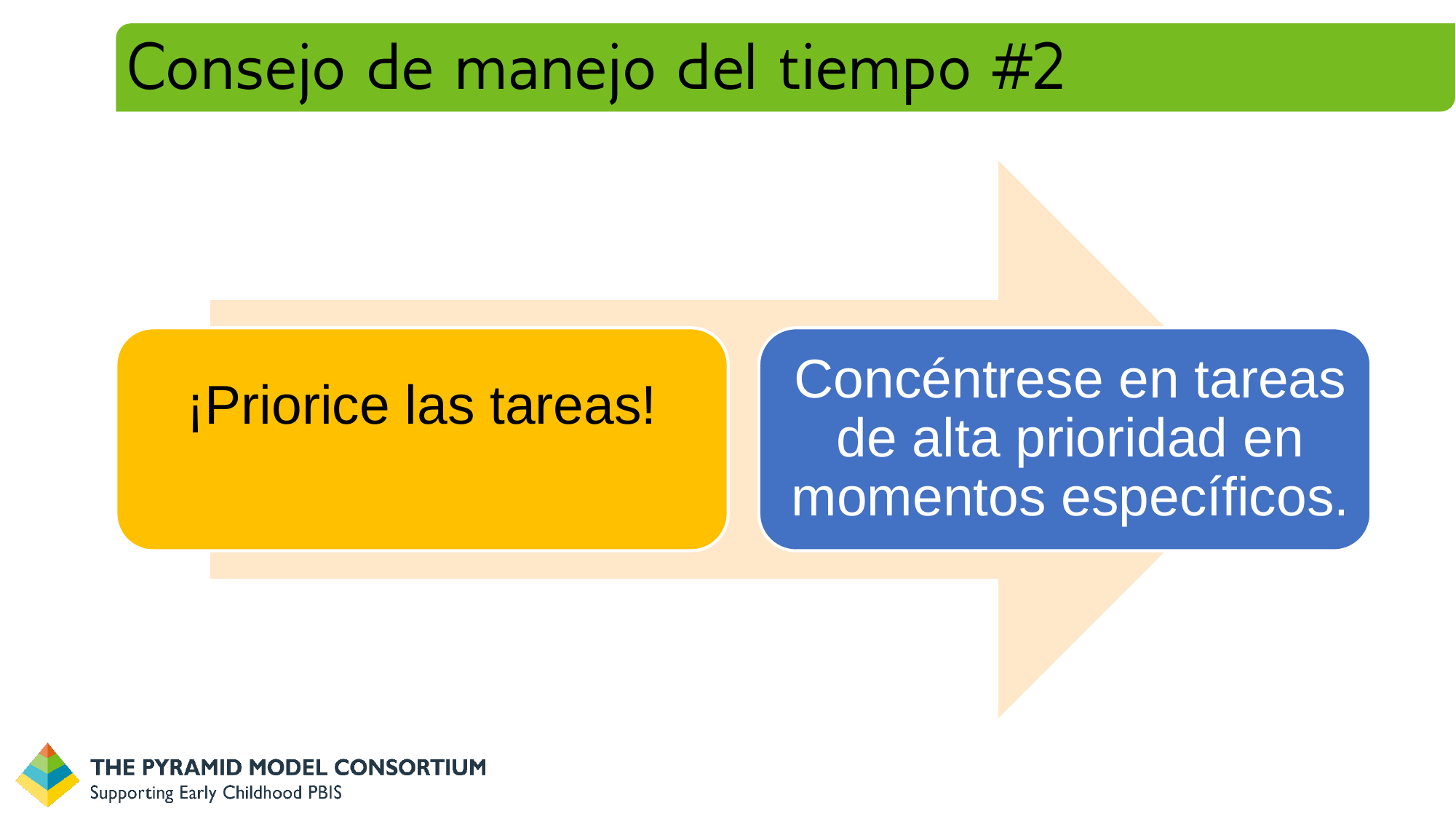

# Consejo de manejo del tiempo #2

¡Priorice las tareas!
Concéntrese en tareas de alta prioridad en momentos específicos.